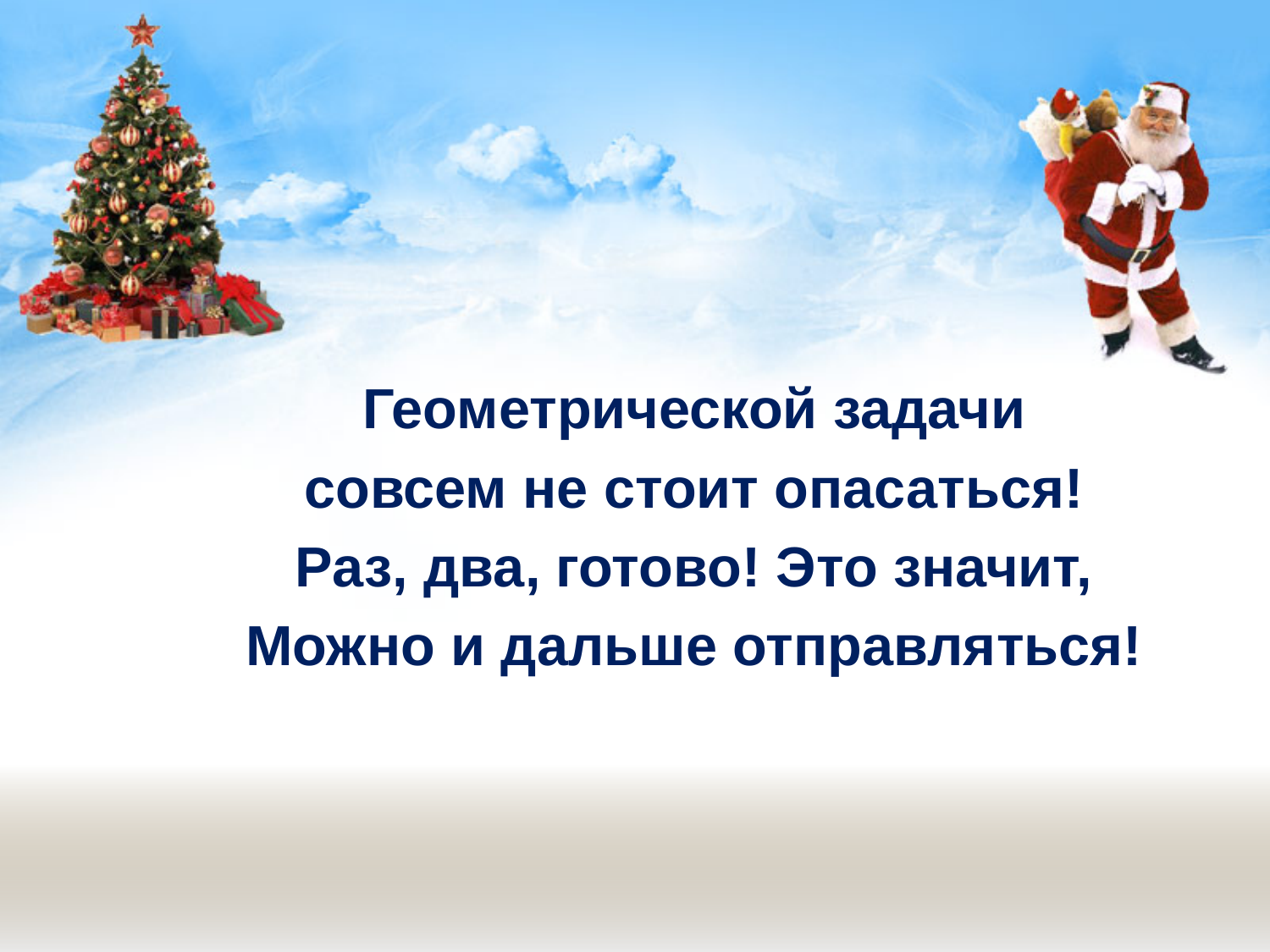

#
Геометрической задачи
совсем не стоит опасаться!
Раз, два, готово! Это значит,
Можно и дальше отправляться!